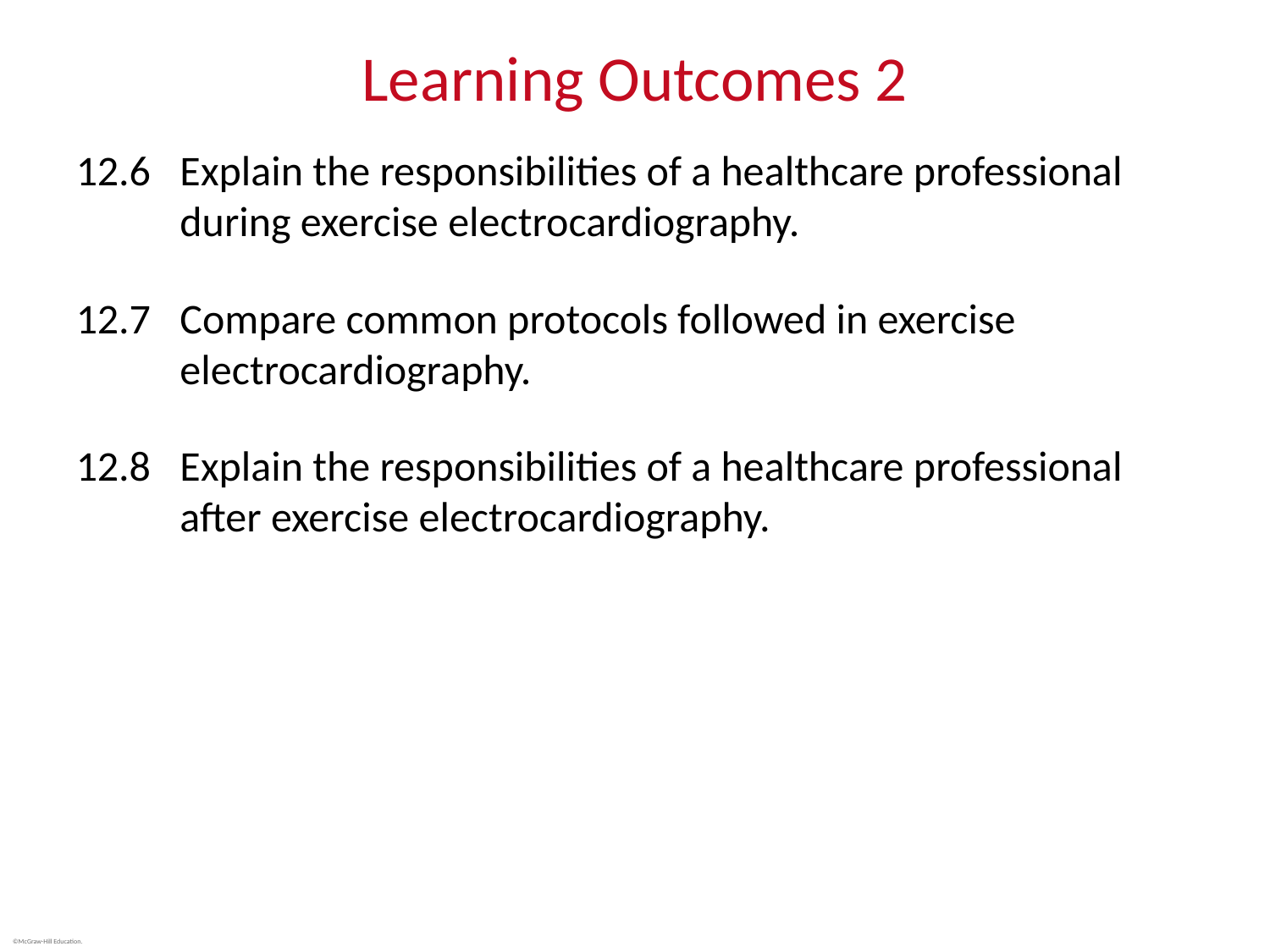

# Learning Outcomes 2
12.6	Explain the responsibilities of a healthcare professional during exercise electrocardiography.
12.7	Compare common protocols followed in exercise electrocardiography.
12.8	Explain the responsibilities of a healthcare professional after exercise electrocardiography.